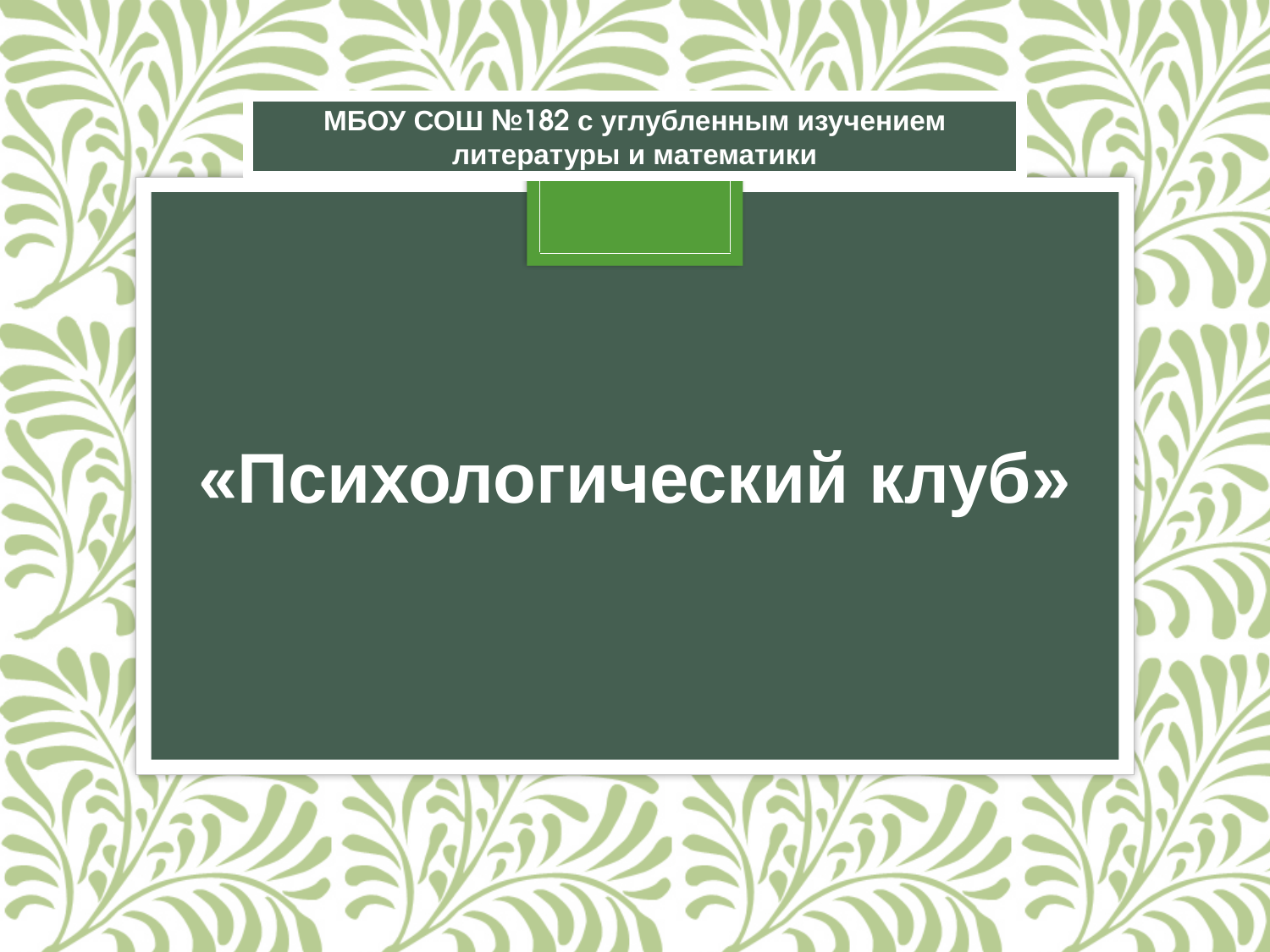

МБОУ СОШ №182 с углубленным изучением литературы и математики

«Психологический клуб»